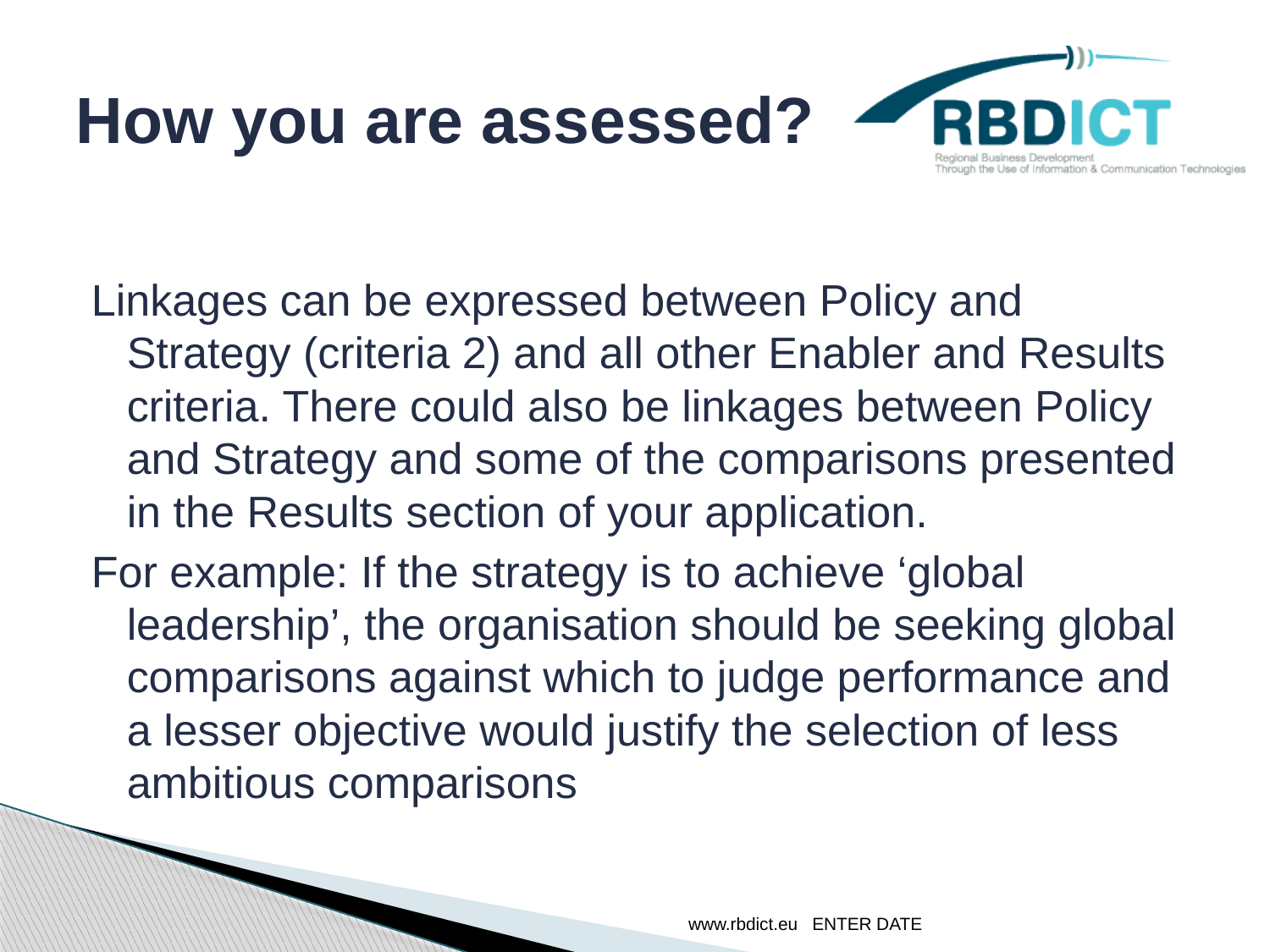

# How you are assessed?

Linkages can be expressed between Policy and Strategy (criteria 2) and all other Enabler and Results criteria. There could also be linkages between Policy and Strategy and some of the comparisons presented in the Results section of your application.
For example: If the strategy is to achieve ‘global leadership’, the organisation should be seeking global comparisons against which to judge performance and a lesser objective would justify the selection of less ambitious comparisons
www.rbdict.eu   ENTER DATE